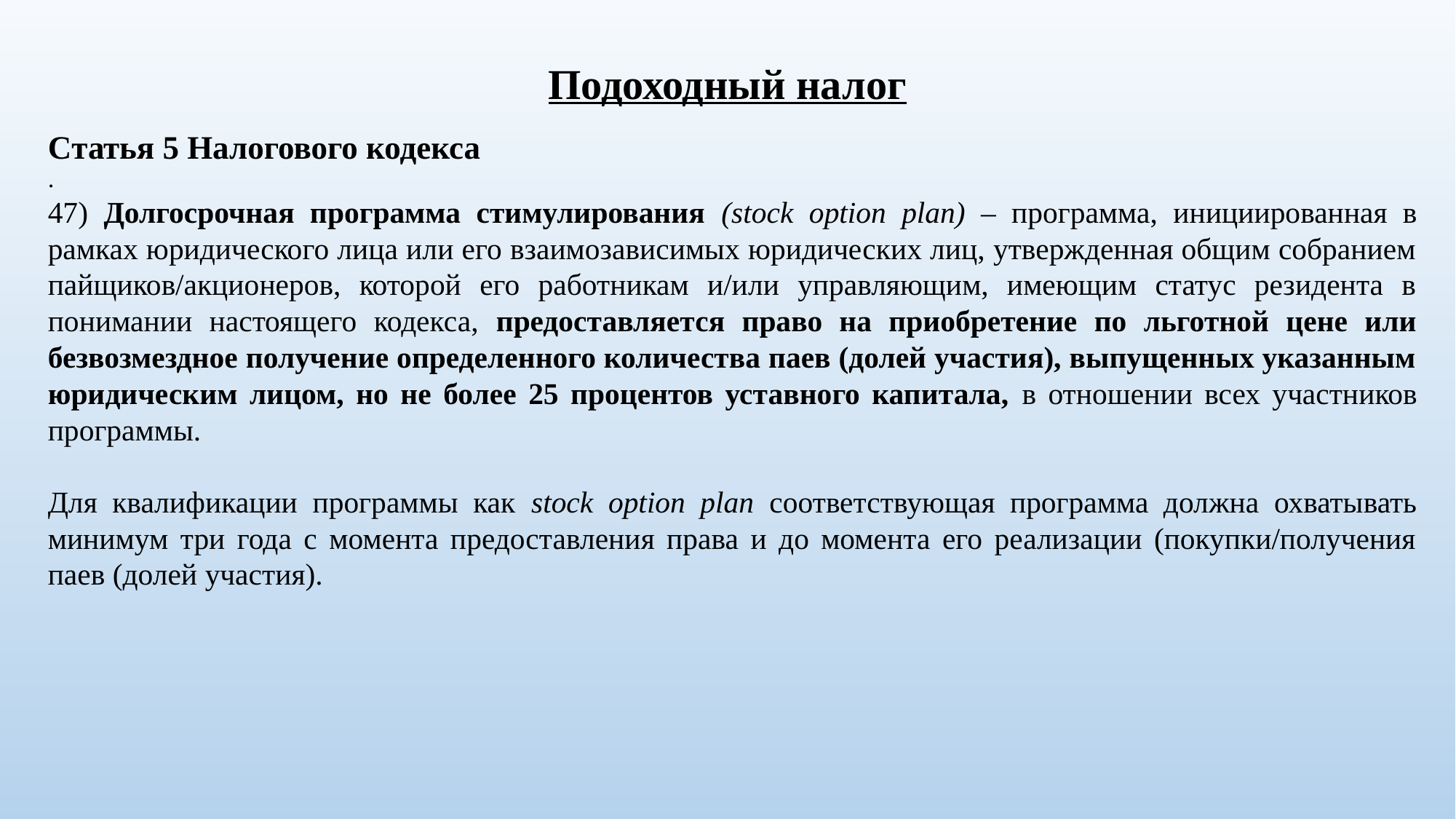

# Подоходный налог
Cтатья 5 Налогового кодекса
.
47) Долгосрочная программа стимулирования (stock option plan) – программа, инициированная в рамках юридического лица или его взаимозависимых юридических лиц, утвержденная общим собранием пайщиков/акционеров, которой его работникам и/или управляющим, имеющим статус резидента в понимании настоящего кодекса, предоставляется право на приобретение по льготной цене или безвозмездное получение определенного количества паев (долей участия), выпущенных указанным юридическим лицом, но не более 25 процентов уставного капитала, в отношении всех участников программы.

Для квалификации программы как stock option plan соответствующая программа должна охватывать минимум три года с момента предоставления права и до момента его реализации (покупки/получения паев (долей участия).